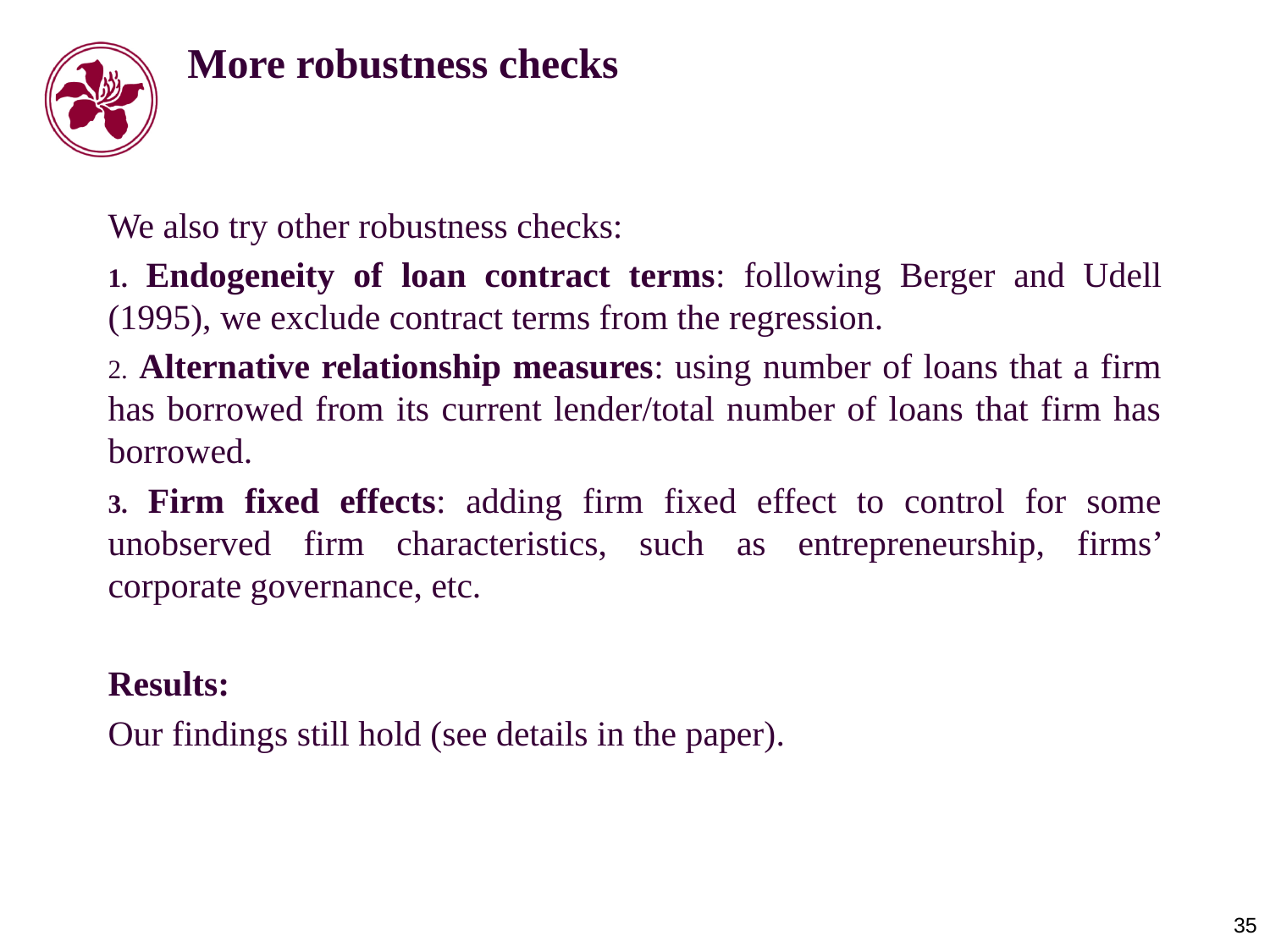

# More robustness checks
We also try other robustness checks:
 Endogeneity of loan contract terms: following Berger and Udell (1995), we exclude contract terms from the regression.
 Alternative relationship measures: using number of loans that a firm has borrowed from its current lender/total number of loans that firm has borrowed.
 Firm fixed effects: adding firm fixed effect to control for some unobserved firm characteristics, such as entrepreneurship, firms’ corporate governance, etc.

Results:
Our findings still hold (see details in the paper).
35